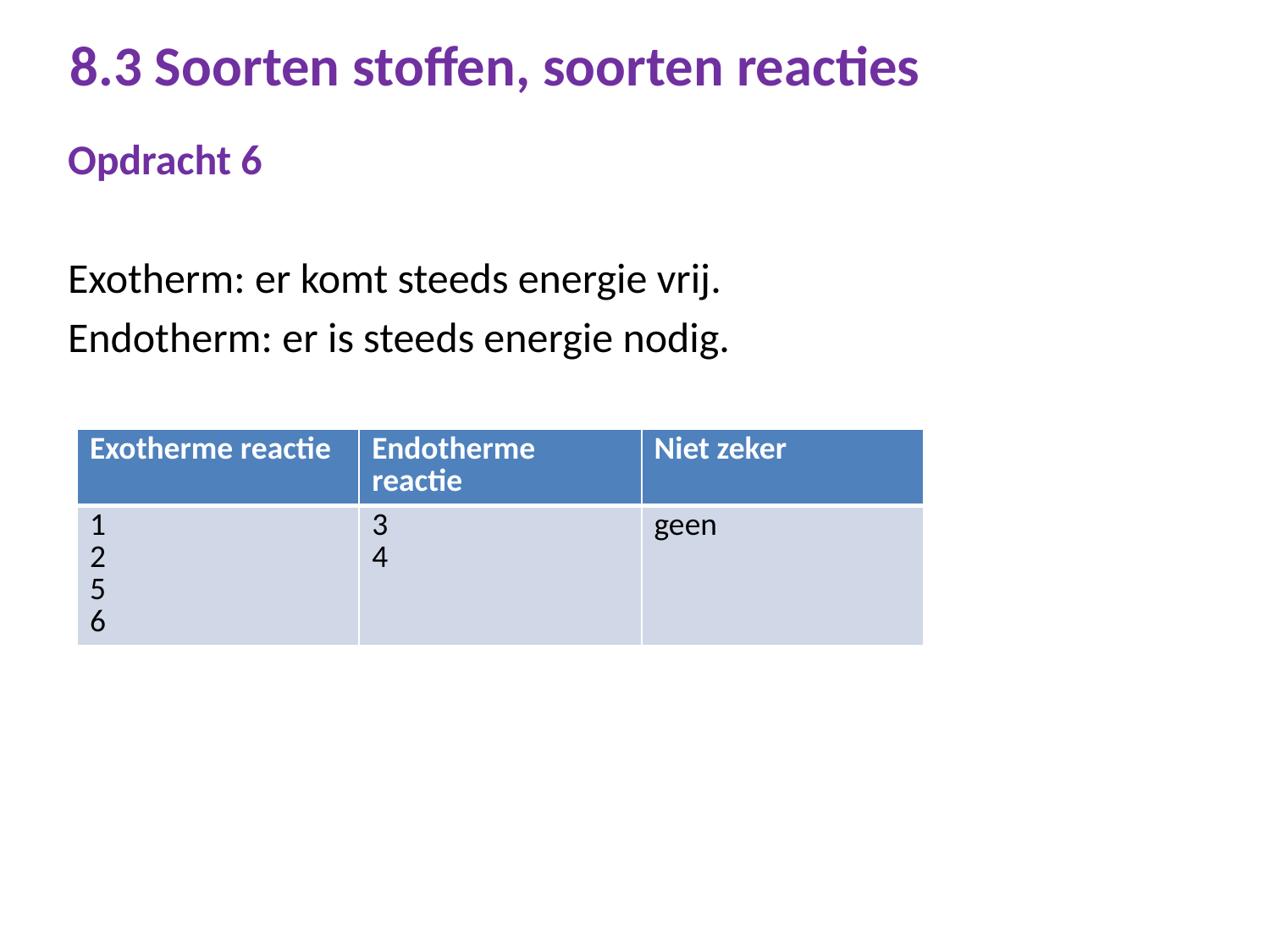

# 8.3 Soorten stoffen, soorten reacties
Opdracht 6

Exotherm: er komt steeds energie vrij.
Endotherm: er is steeds energie nodig.

| Exotherme reactie | Endotherme reactie | Niet zeker |
| --- | --- | --- |
| 1 2 5 6 | 3 4 | geen |